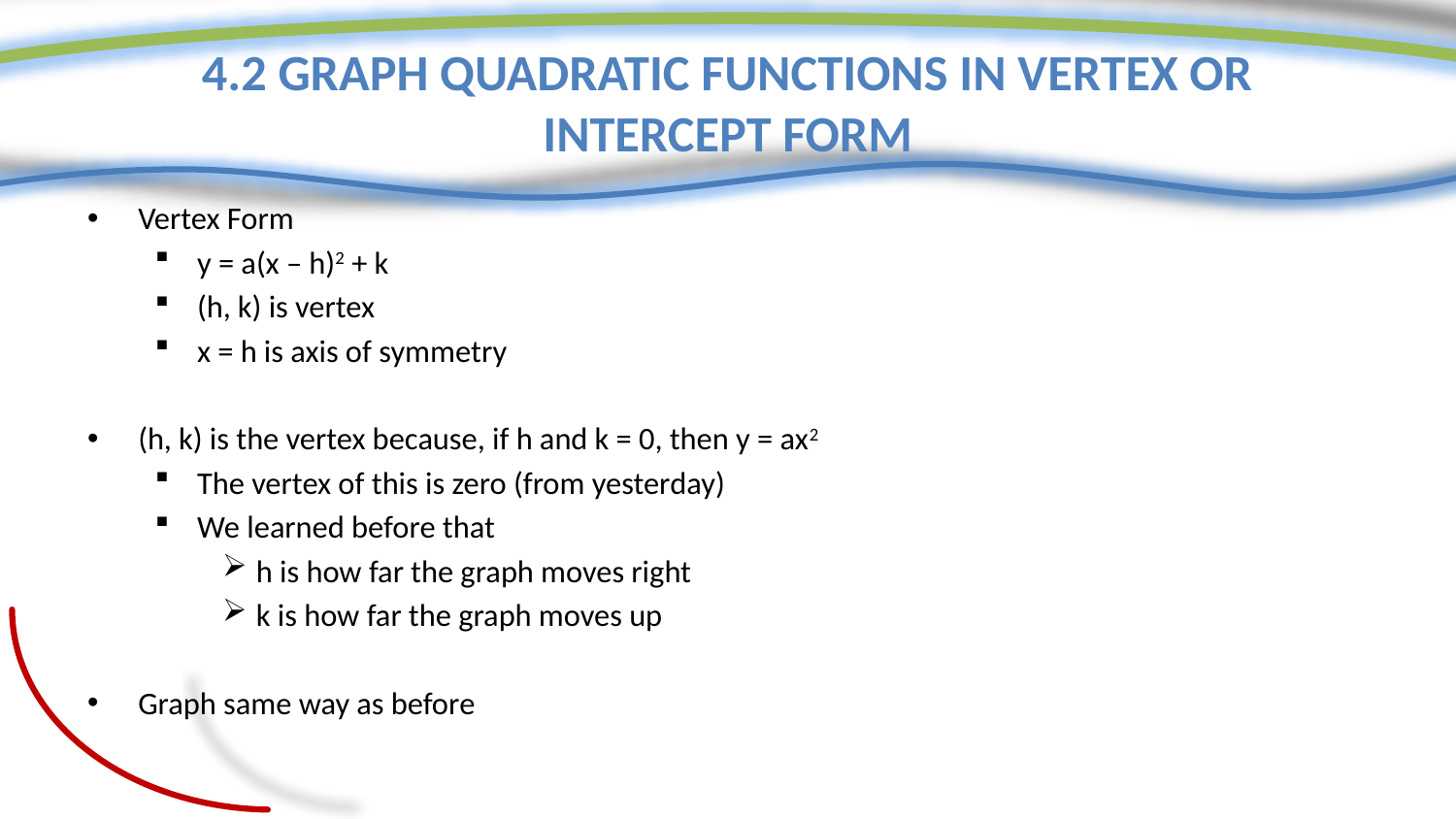

# 4.2 Graph Quadratic Functions in Vertex or Intercept Form
Vertex Form
y = a(x – h)2 + k
(h, k) is vertex
x = h is axis of symmetry

(h, k) is the vertex because, if h and k = 0, then y = ax2
The vertex of this is zero (from yesterday)
We learned before that
h is how far the graph moves right
k is how far the graph moves up

Graph same way as before